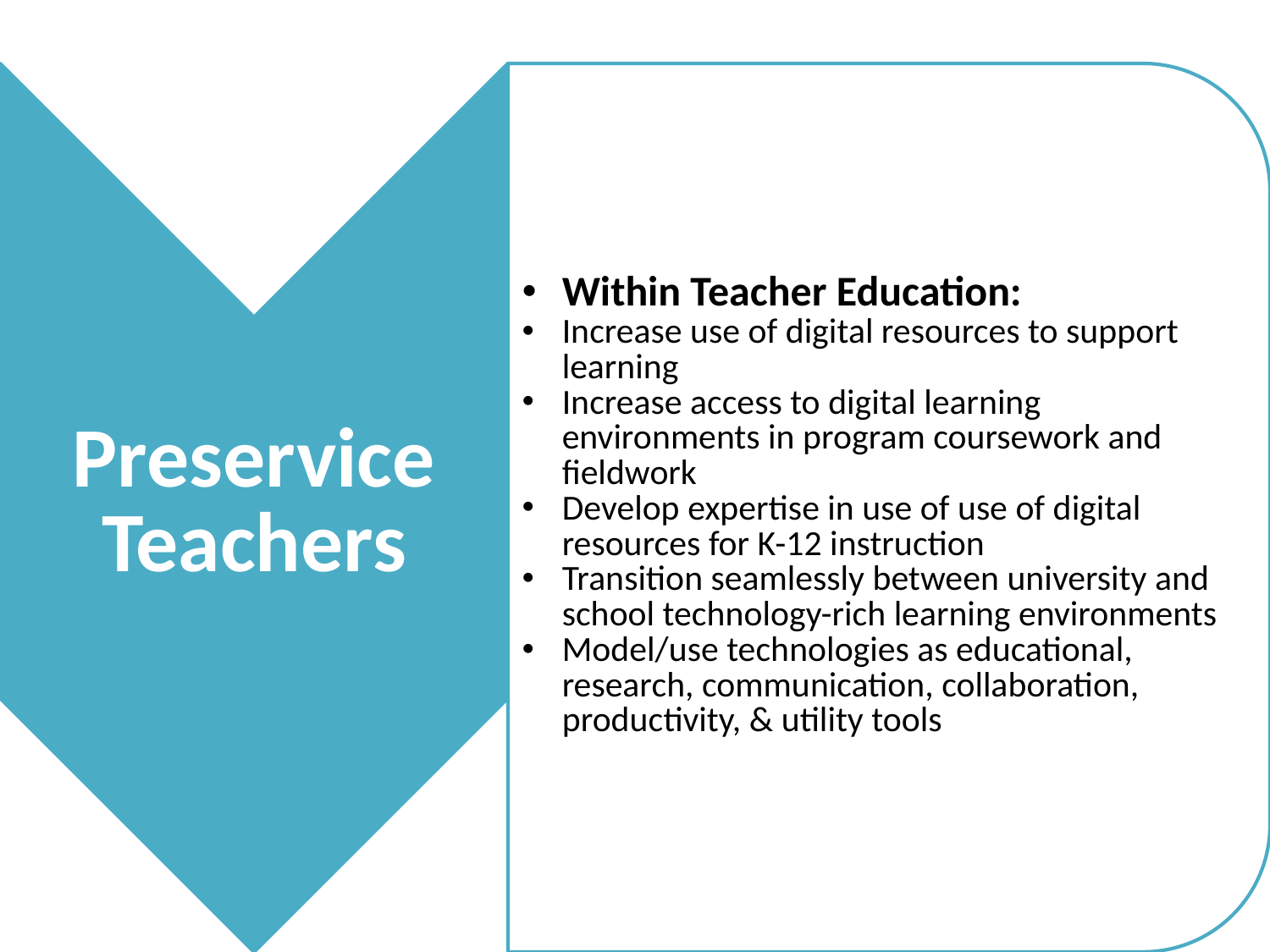

Preservice Teachers
Within Teacher Education:
Develop expertise in use of use of digital resources for K-12 instruction
Transition seamlessly between university and school technology-rich learning environments
Increase access to digital learning environments in program coursework and fieldwork
Model/use technologies as educational, research, communication, collaboration, productivity, & utility tools
Increase use of digital resources to support learning